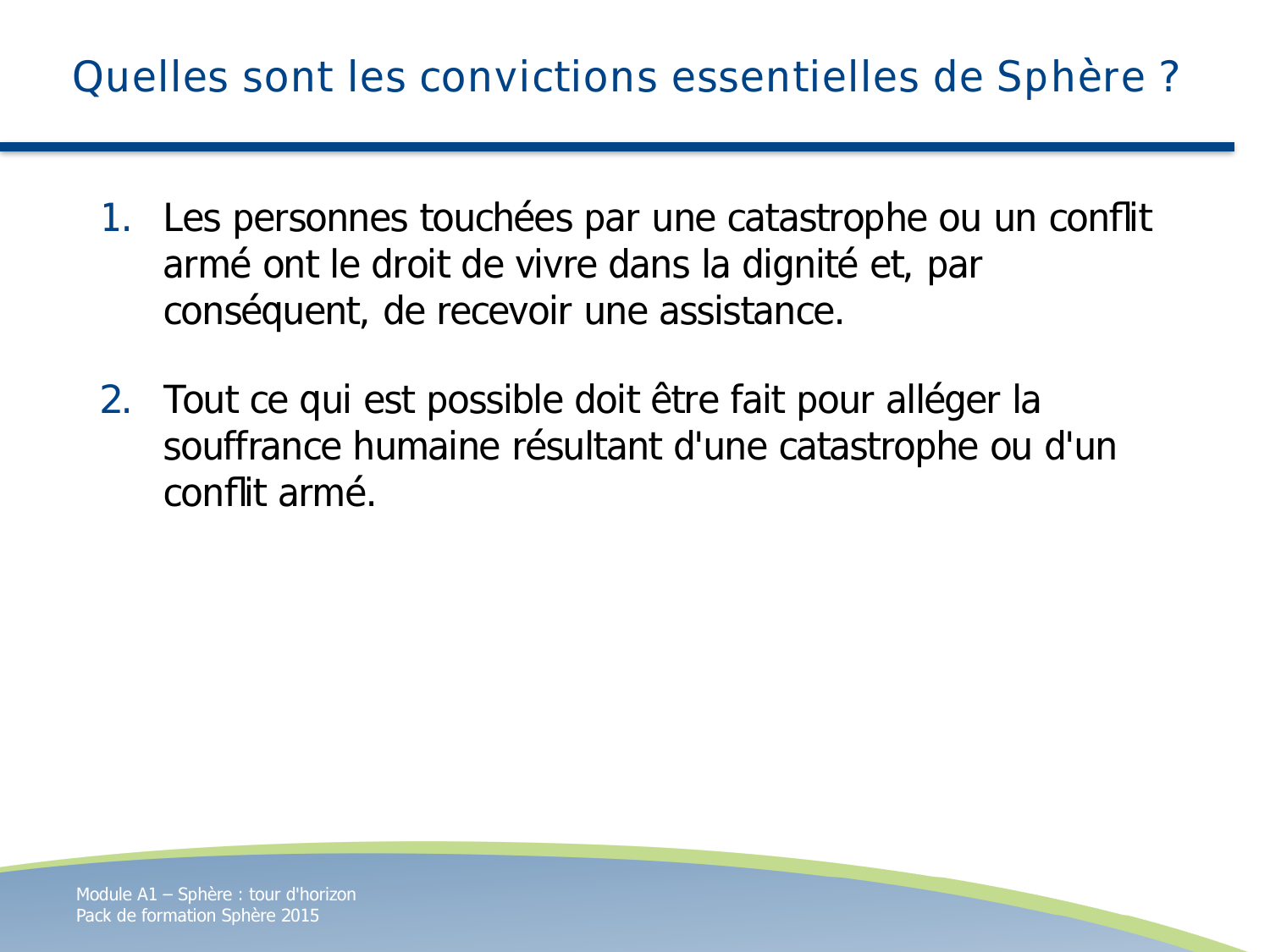

# Quelles sont les convictions essentielles de Sphère ?
Les personnes touchées par une catastrophe ou un conflit armé ont le droit de vivre dans la dignité et, par conséquent, de recevoir une assistance.
Tout ce qui est possible doit être fait pour alléger la souffrance humaine résultant d'une catastrophe ou d'un conflit armé.
Module A1 – Sphère : tour d'horizon
Pack de formation Sphère 2015